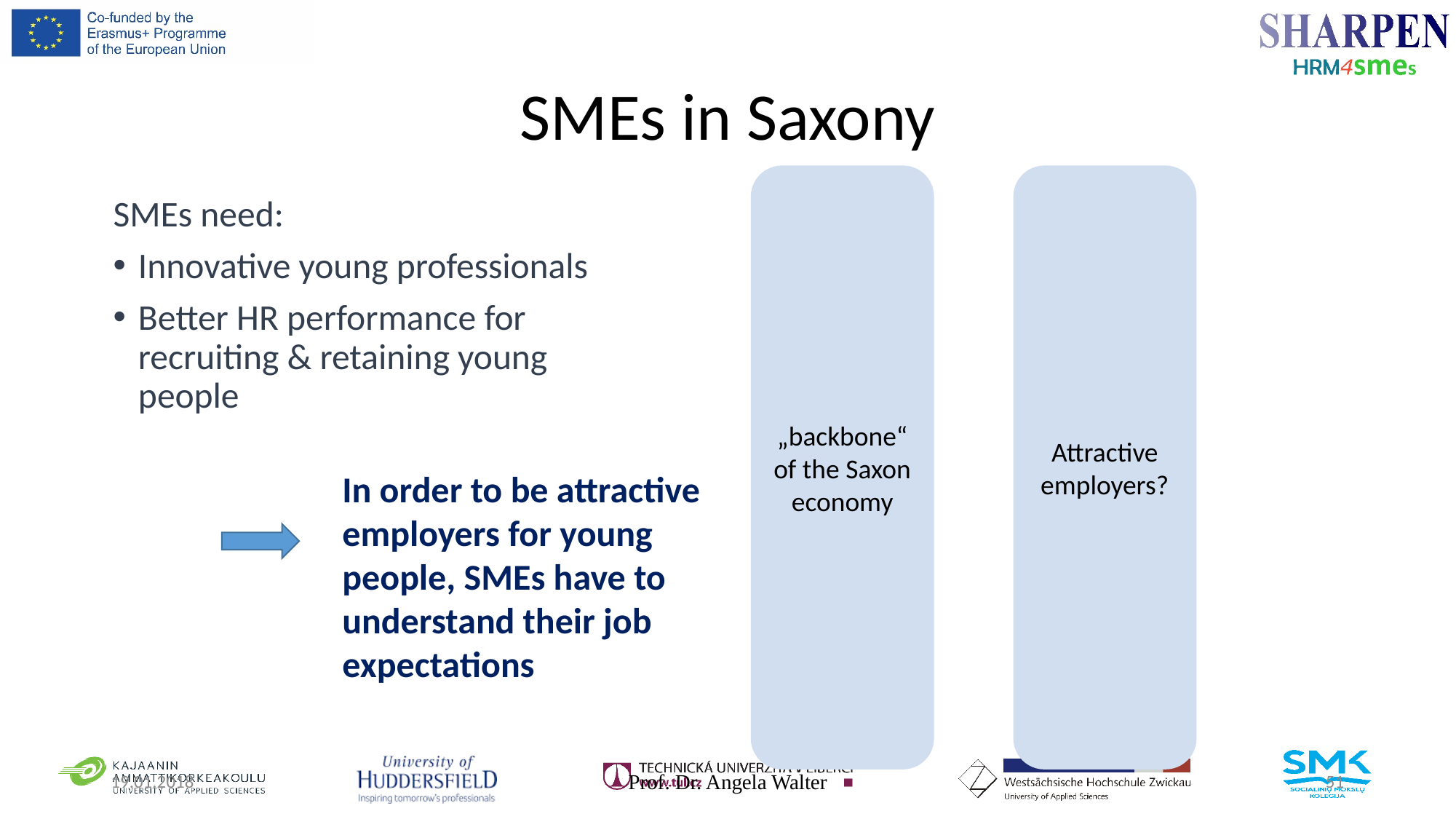

# SMEs in Saxony
„backbone“ of the Saxon economy
Attractive employers?
SMEs need:
Innovative young professionals
Better HR performance for recruiting & retaining young people

In order to be attractive employers for young people, SMEs have to understand their job expectations

19.01.2018
Prof. Dr. Angela Walter
51